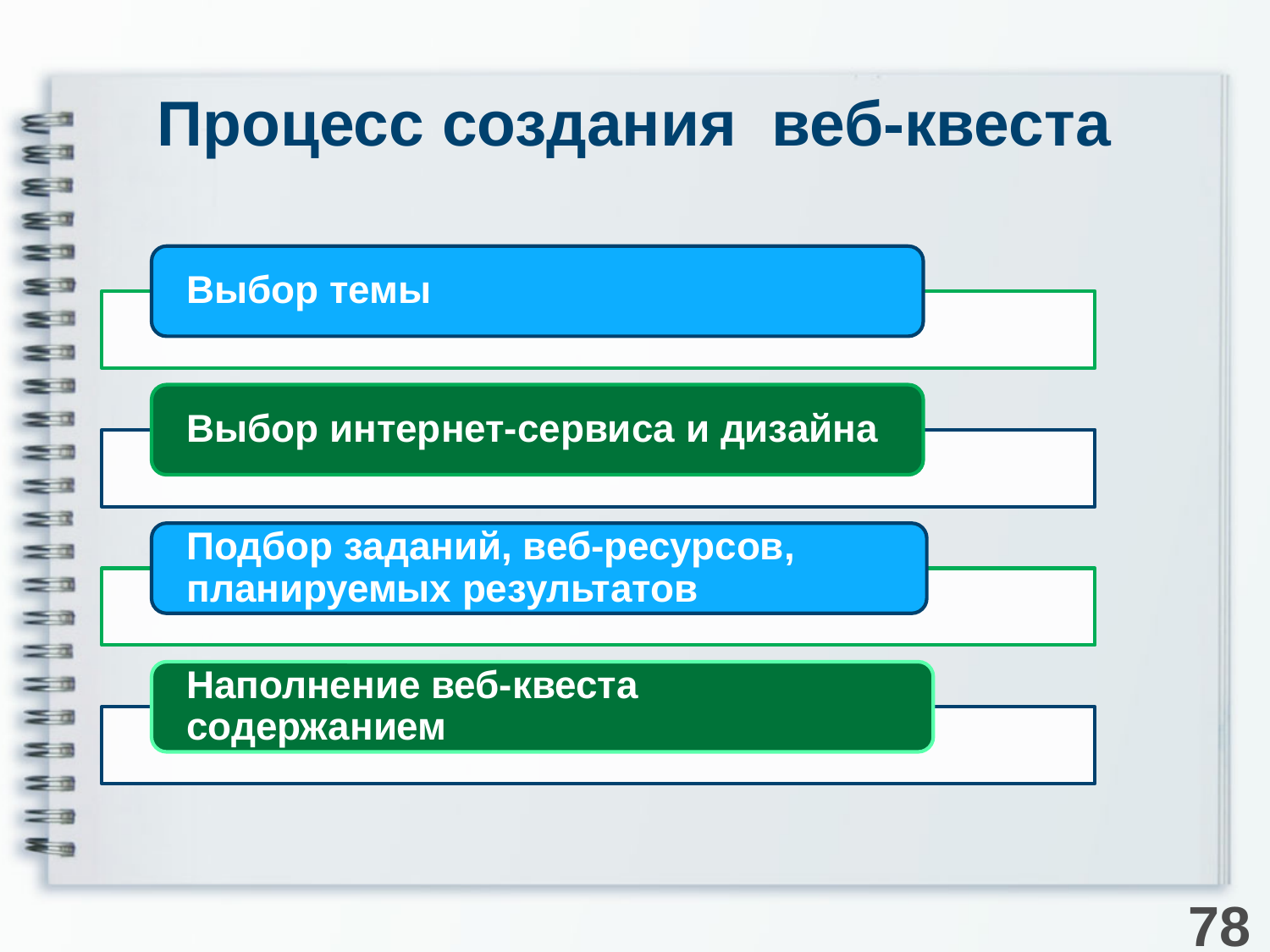

Процесс создания  веб-квеста
Выбор темы
Выбор интернет-сервиса и дизайна
Подбор заданий, веб-ресурсов, планируемых результатов
Наполнение веб-квеста содержанием
78